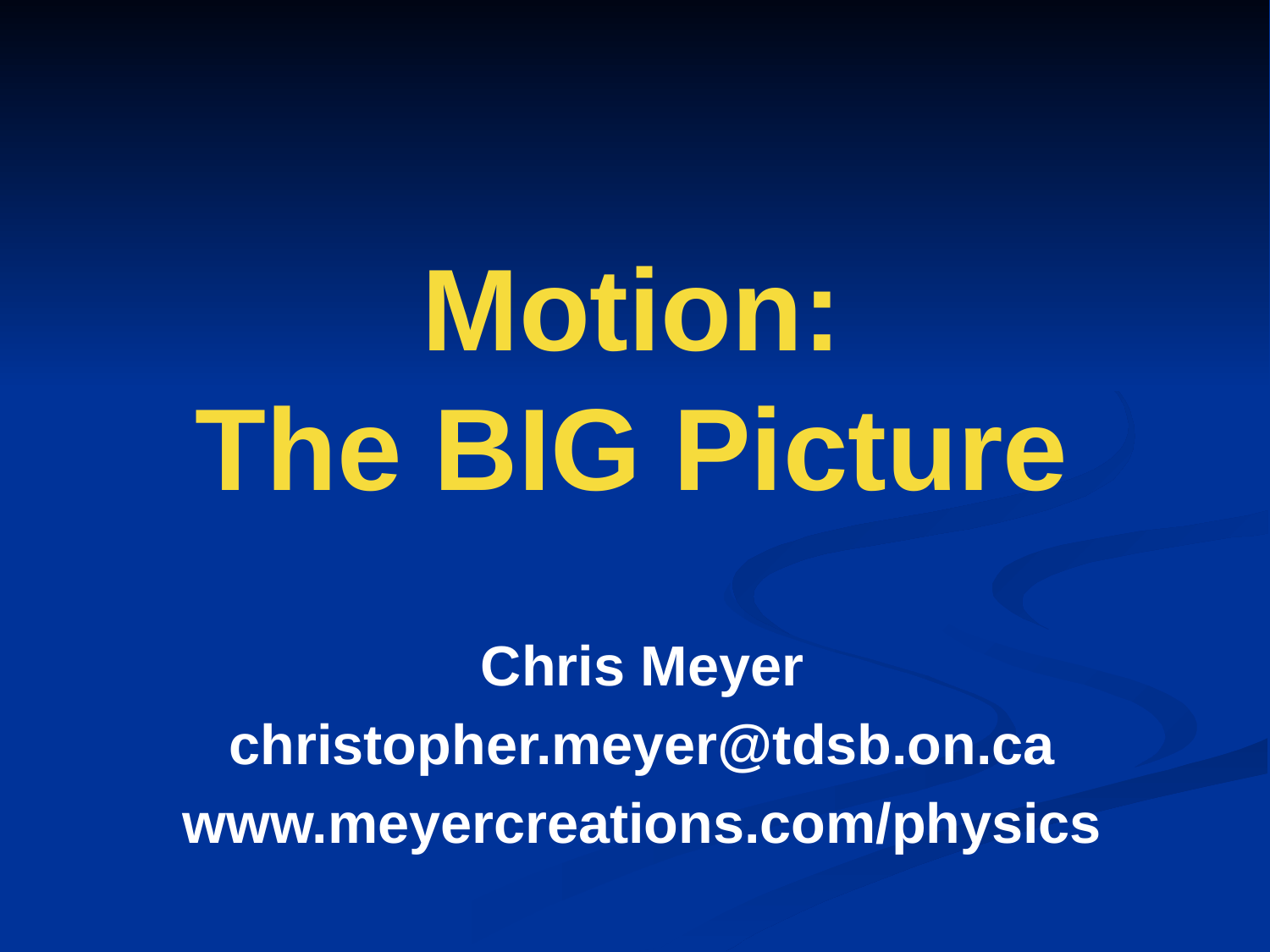

# Motion: The BIG Picture
Chris Meyer
christopher.meyer@tdsb.on.ca
www.meyercreations.com/physics